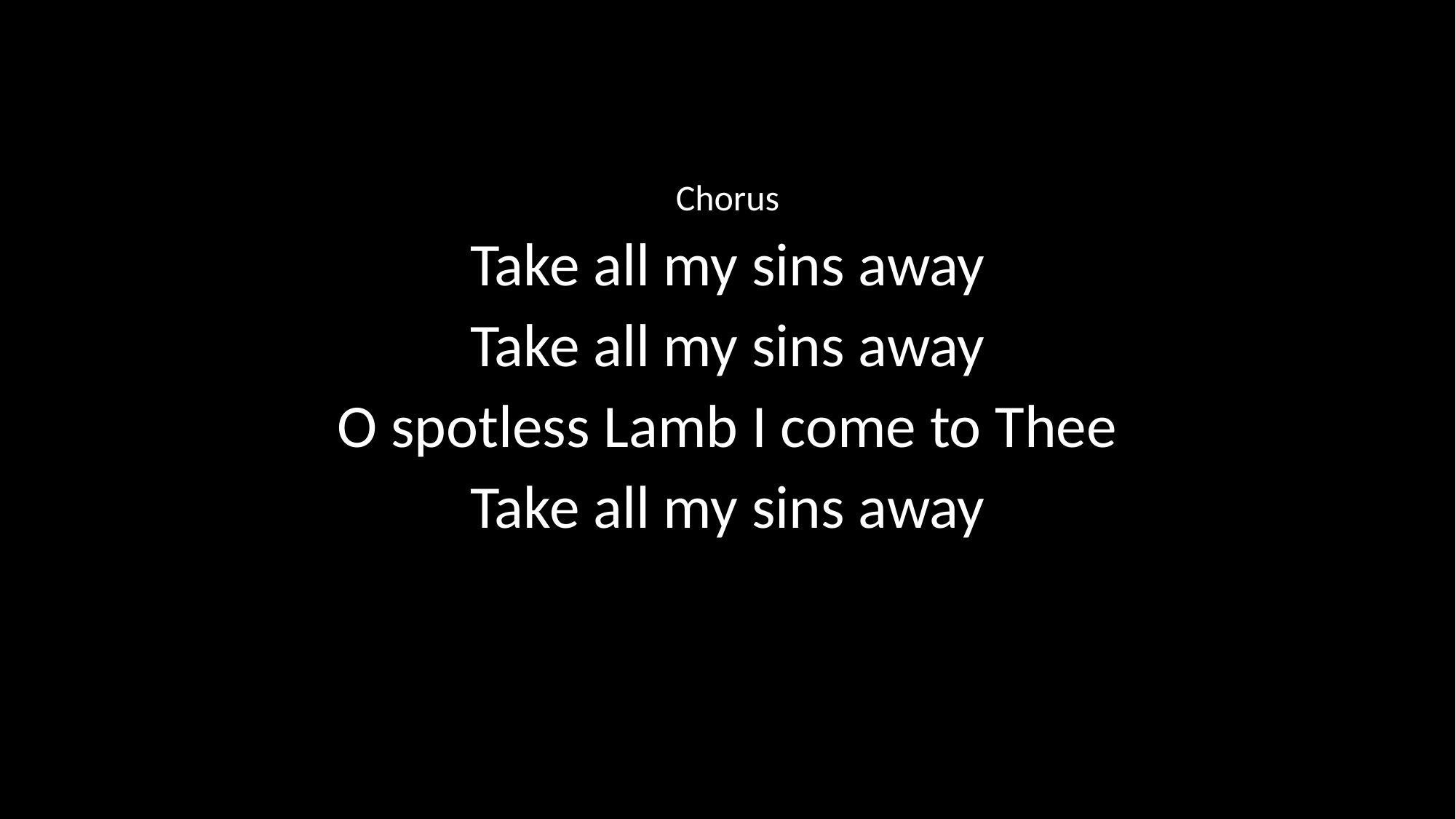

Chorus
Take all my sins away
Take all my sins away
O spotless Lamb I come to Thee
Take all my sins away